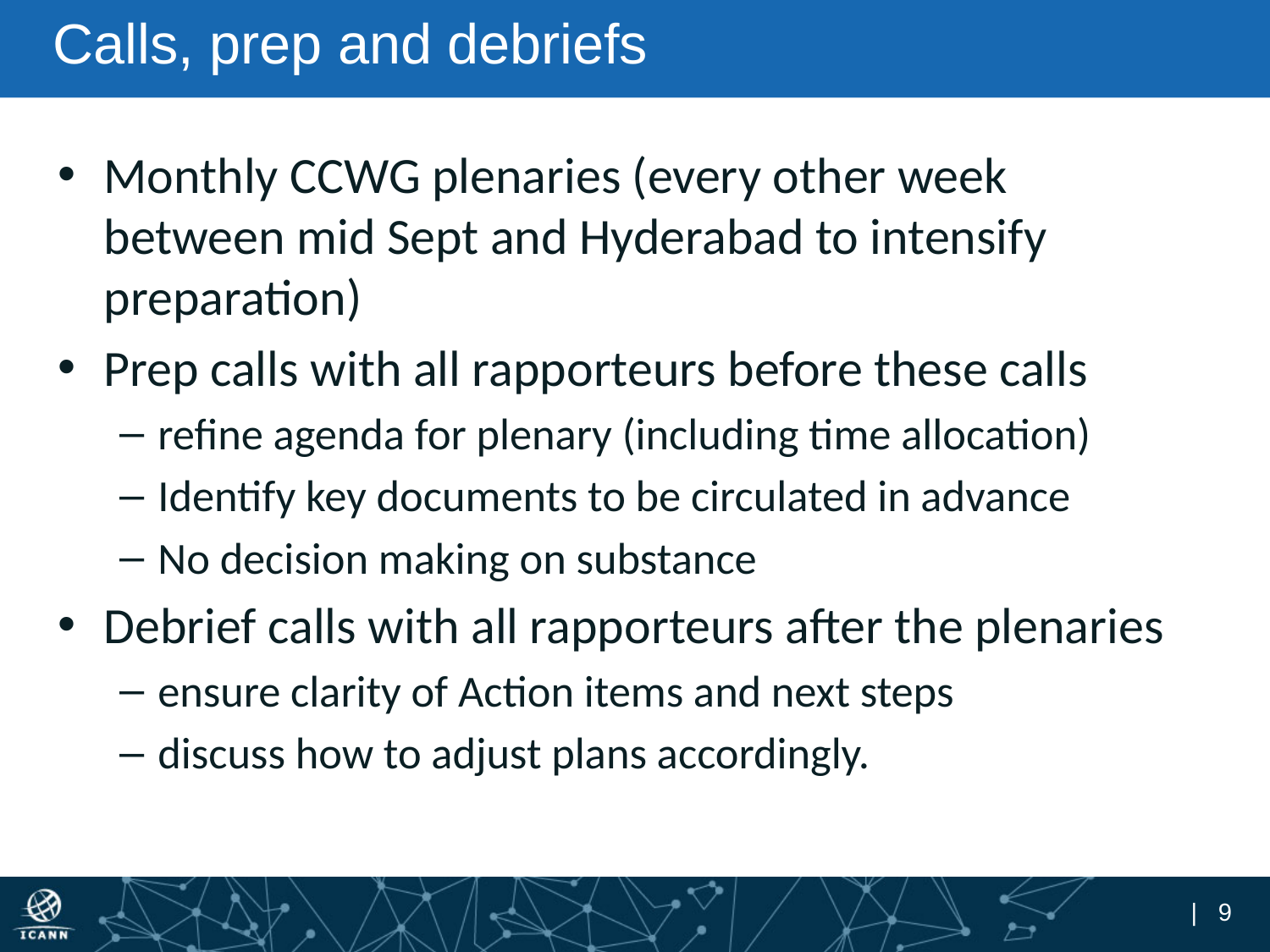

# Calls, prep and debriefs
Monthly CCWG plenaries (every other week between mid Sept and Hyderabad to intensify preparation)
Prep calls with all rapporteurs before these calls
refine agenda for plenary (including time allocation)
Identify key documents to be circulated in advance
No decision making on substance
Debrief calls with all rapporteurs after the plenaries
ensure clarity of Action items and next steps
discuss how to adjust plans accordingly.